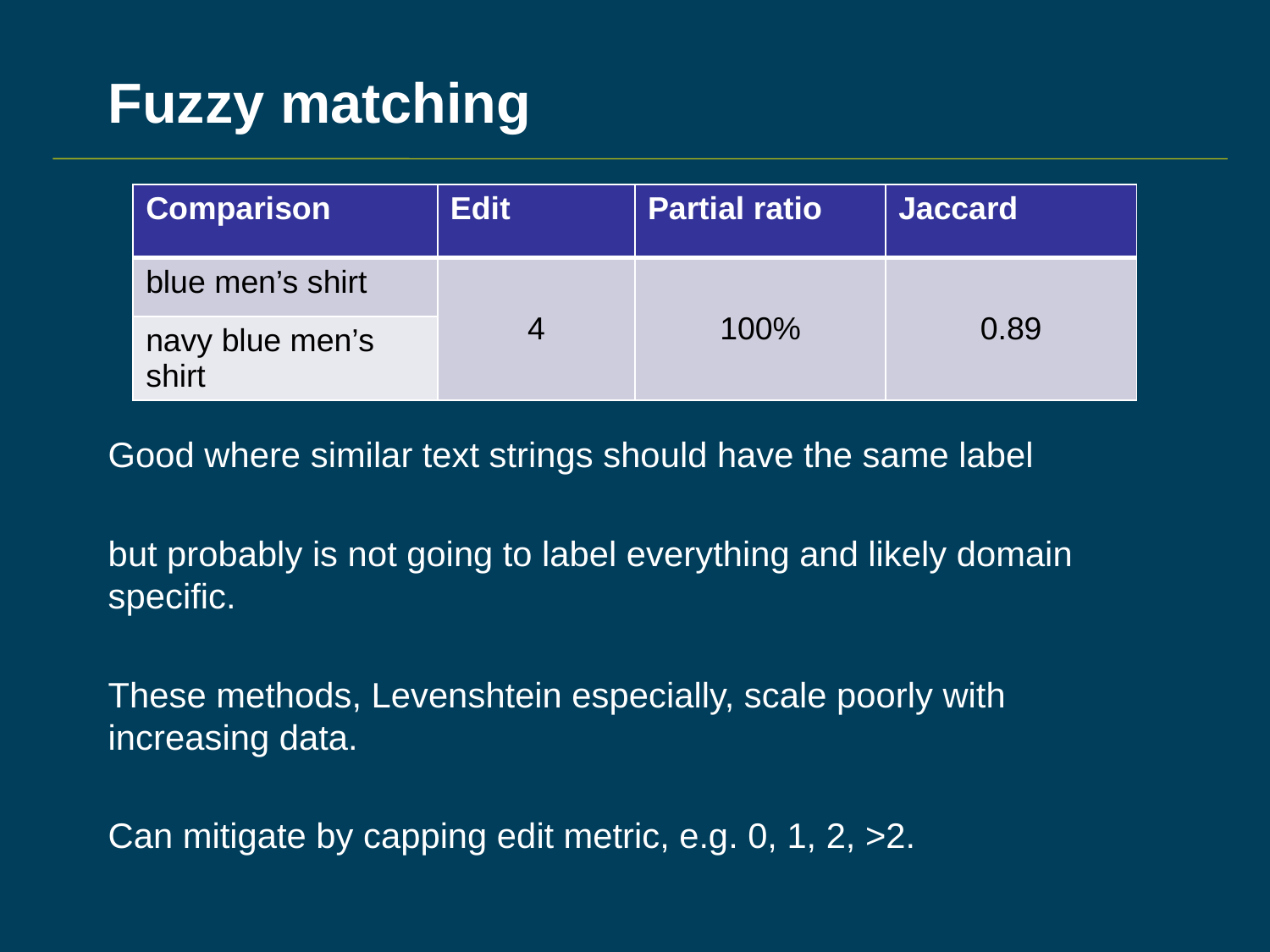

# Fuzzy matching

| Comparison | Edit | Partial ratio | Jaccard |
| --- | --- | --- | --- |
| blue men’s shirt | 4 | 100% | 0.89 |
| navy blue men’s shirt |  |  |  |
Good where similar text strings should have the same label

but probably is not going to label everything and likely domain specific.

These methods, Levenshtein especially, scale poorly with increasing data.

Can mitigate by capping edit metric, e.g. 0, 1, 2, >2.